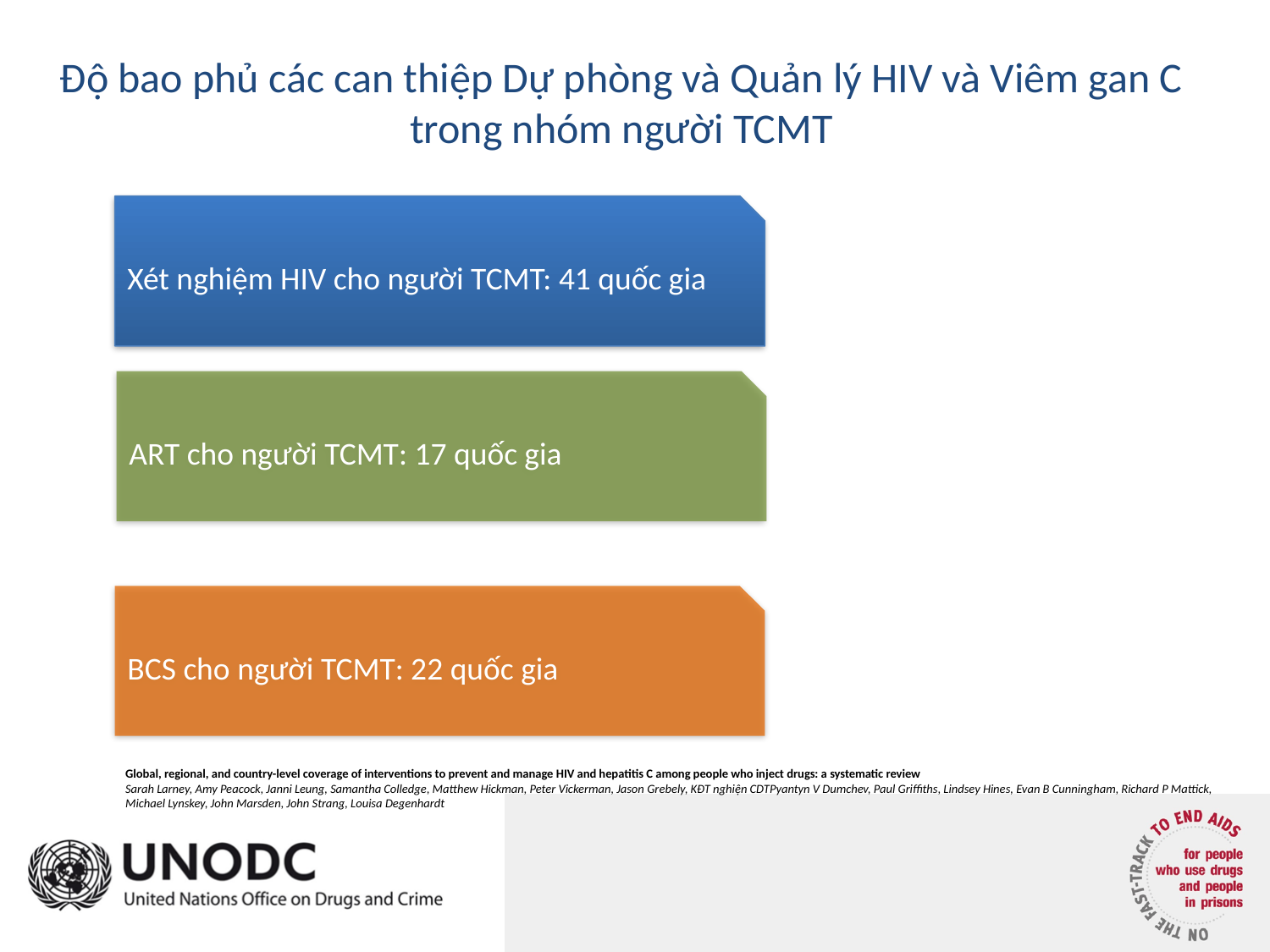

# Độ bao phủ các can thiệp Dự phòng và Quản lý HIV và Viêm gan C trong nhóm người TCMT
Xét nghiệm HIV cho người TCMT: 41 quốc gia
ART cho người TCMT: 17 quốc gia
BCS cho người TCMT: 22 quốc gia
Global, regional, and country-level coverage of interventions to prevent and manage HIV and hepatitis C among people who inject drugs: a systematic review
Sarah Larney, Amy Peacock, Janni Leung, Samantha Colledge, Matthew Hickman, Peter Vickerman, Jason Grebely, KĐT nghiện CDTPyantyn V Dumchev, Paul Griffiths, Lindsey Hines, Evan B Cunningham, Richard P Mattick, Michael Lynskey, John Marsden, John Strang, Louisa Degenhardt